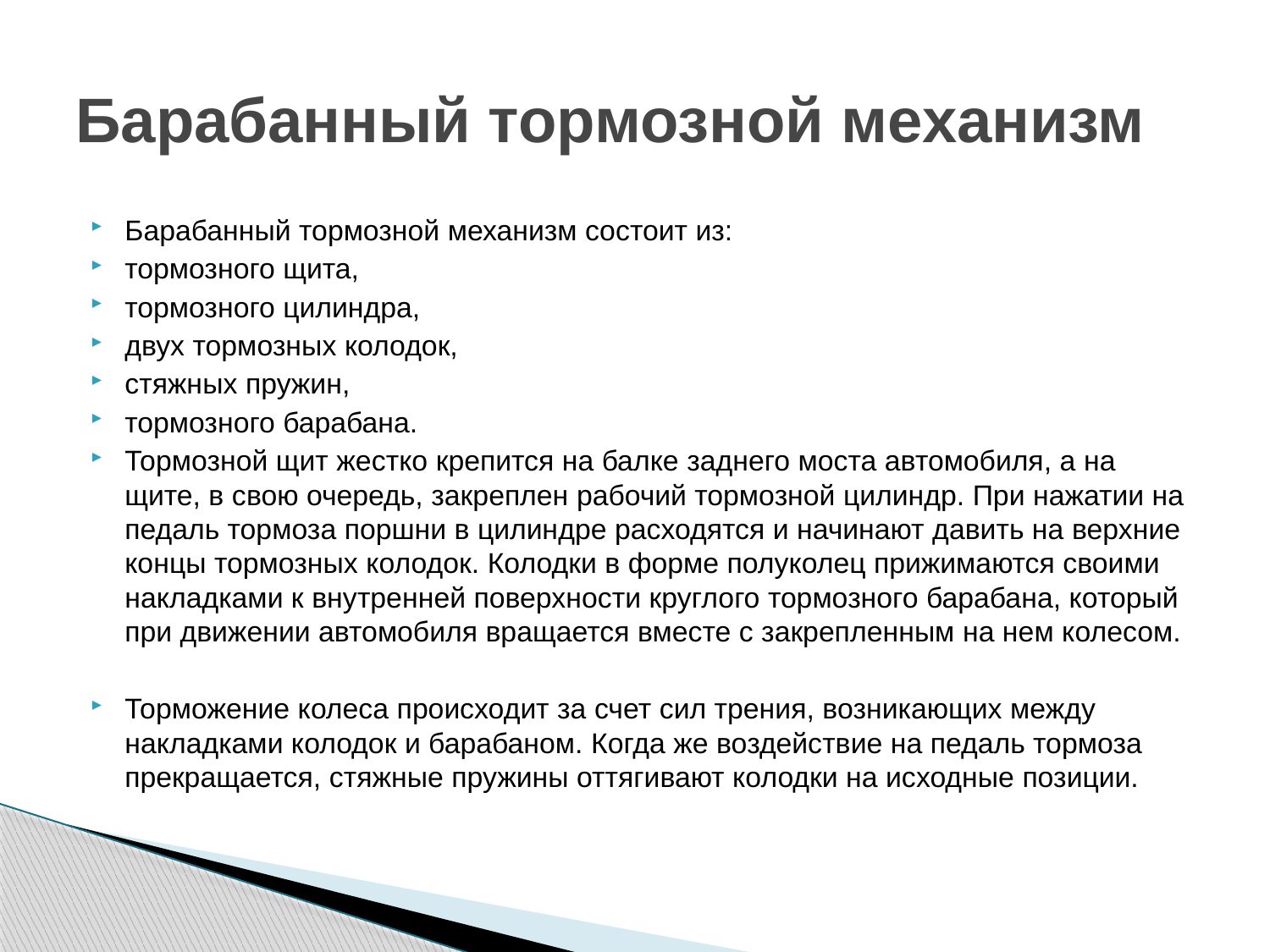

# Барабанный тормозной механизм
Барабанный тормозной механизм состоит из:
тормозного щита,
тормозного цилиндра,
двух тормозных колодок,
стяжных пружин,
тормозного барабана.
Тормозной щит жестко крепится на балке заднего моста автомобиля, а на щите, в свою очередь, закреплен рабочий тормозной цилиндр. При нажатии на педаль тормоза поршни в цилиндре расходятся и начинают давить на верхние концы тормозных колодок. Колодки в форме полуколец прижимаются своими накладками к внутренней поверхности круглого тормозного барабана, который при движении автомобиля вращается вместе с закрепленным на нем колесом.

Торможение колеса происходит за счет сил трения, возникающих между накладками колодок и барабаном. Когда же воздействие на педаль тормоза прекращается, стяжные пружины оттягивают колодки на исходные позиции.